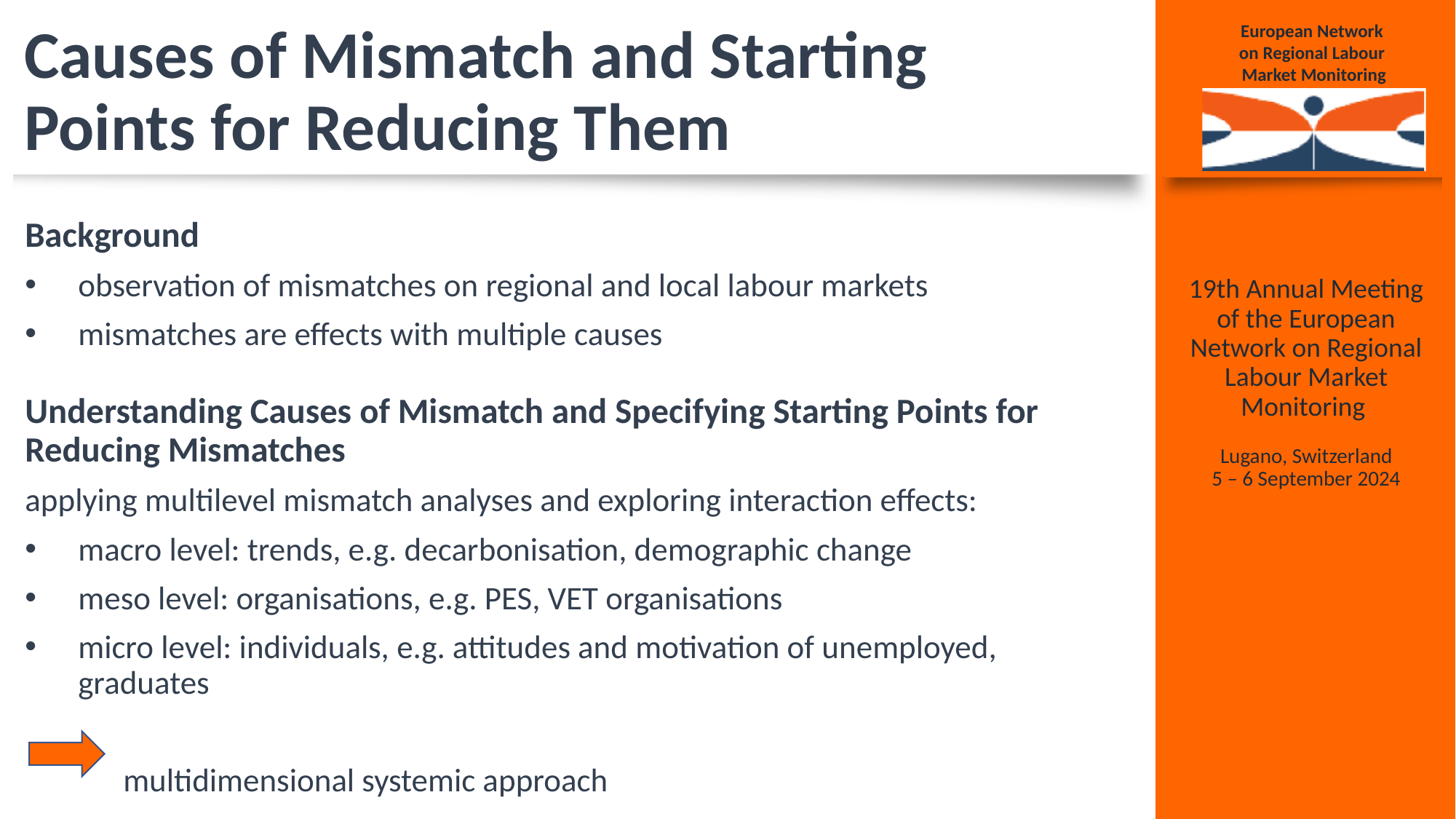

# Causes of Mismatch and Starting Points for Reducing Them
Background
observation of mismatches on regional and local labour markets
mismatches are effects with multiple causes

Understanding Causes of Mismatch and Specifying Starting Points for Reducing Mismatches
applying multilevel mismatch analyses and exploring interaction effects:
macro level: trends, e.g. decarbonisation, demographic change
meso level: organisations, e.g. PES, VET organisations
micro level: individuals, e.g. attitudes and motivation of unemployed, graduates

	multidimensional systemic approach